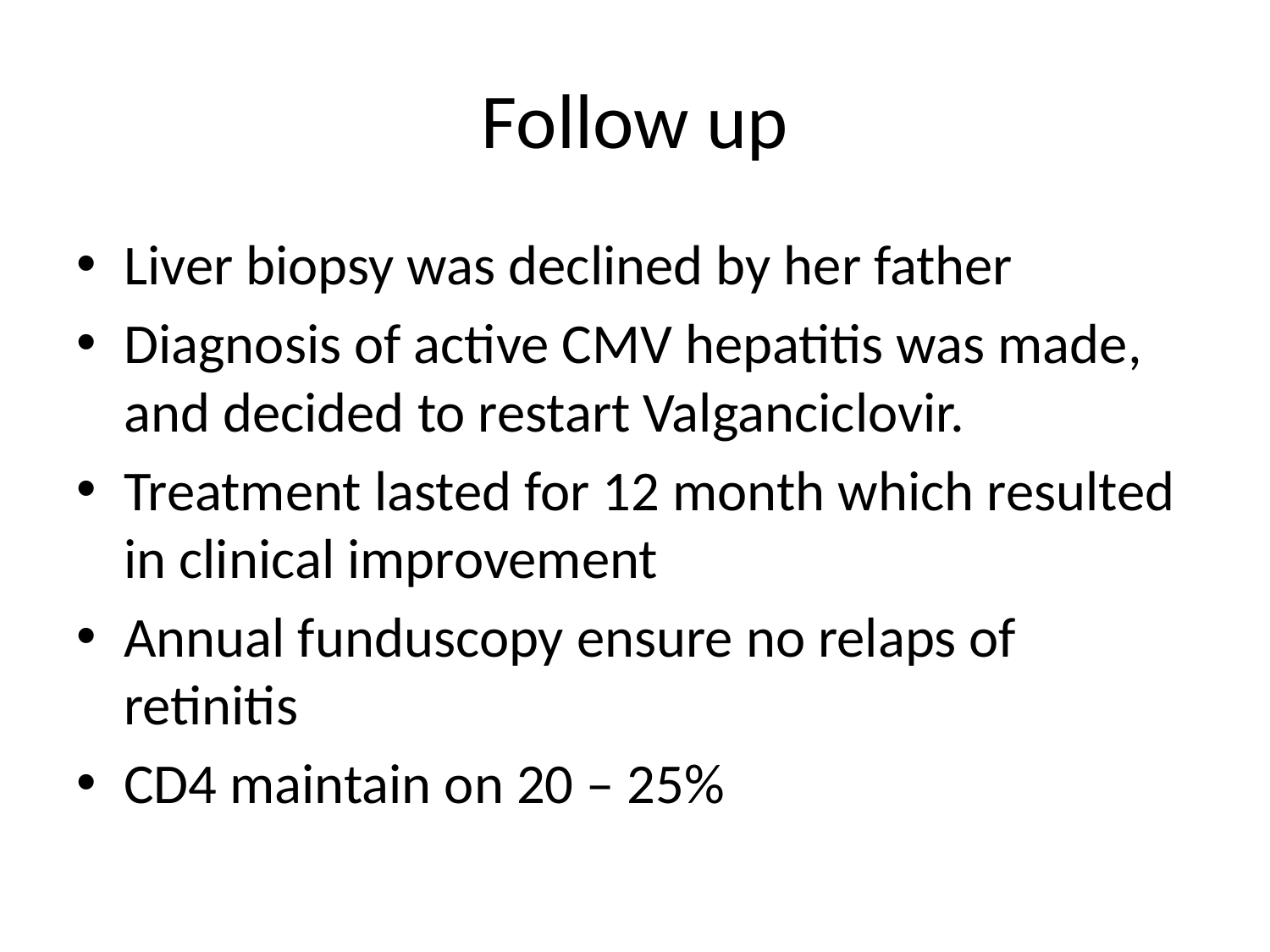

# Follow up
Liver biopsy was declined by her father
Diagnosis of active CMV hepatitis was made, and decided to restart Valganciclovir.
Treatment lasted for 12 month which resulted in clinical improvement
Annual funduscopy ensure no relaps of retinitis
CD4 maintain on 20 – 25%